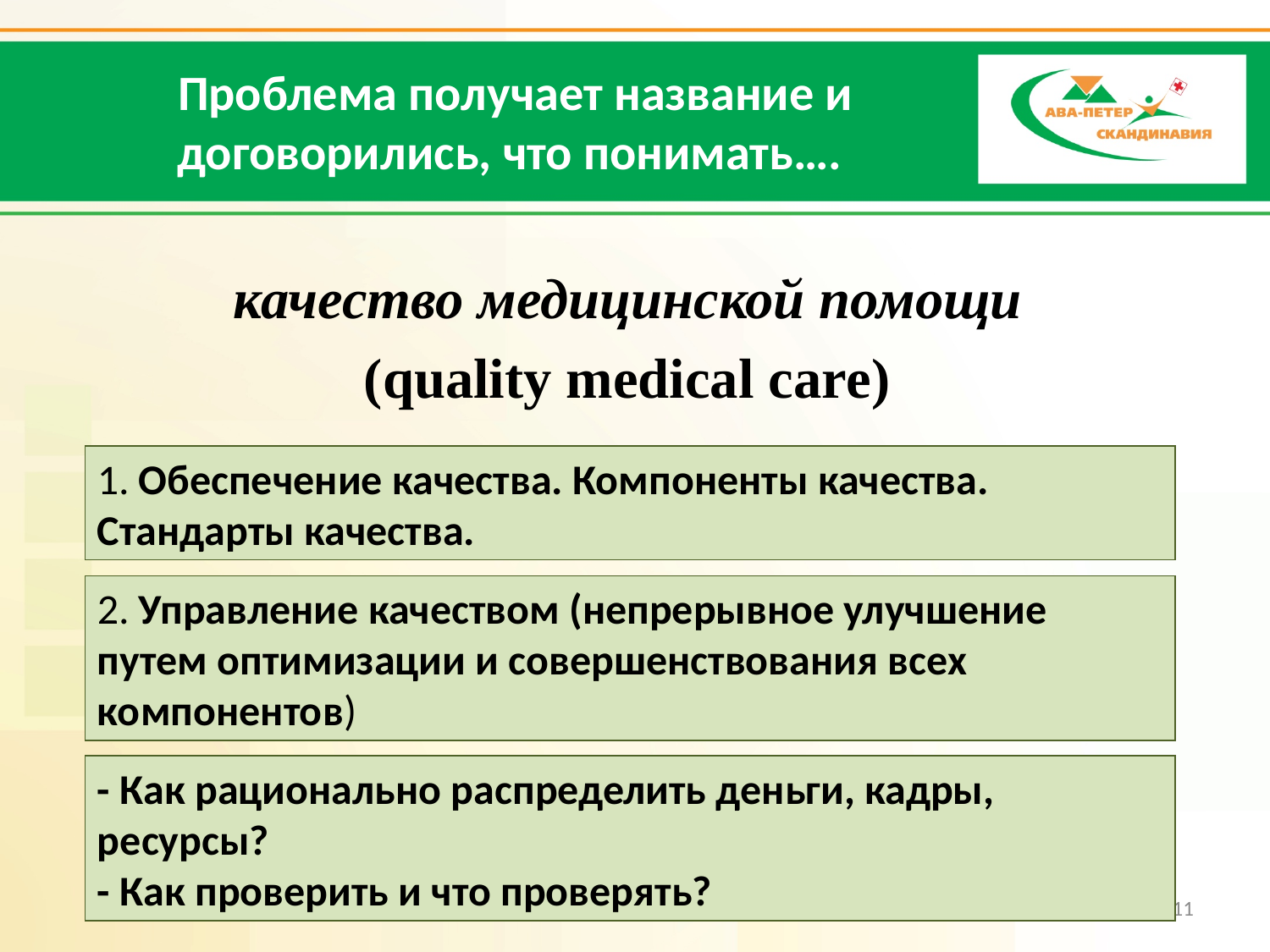

# Проблема получает название и договорились, что понимать….
качество медицинской помощи
(quality medical care)
1. Обеспечение качества. Компоненты качества. Стандарты качества.
2. Управление качеством (непрерывное улучшение путем оптимизации и совершенствования всех компонентов)
- Как рационально распределить деньги, кадры, ресурсы?
- Как проверить и что проверять?
11